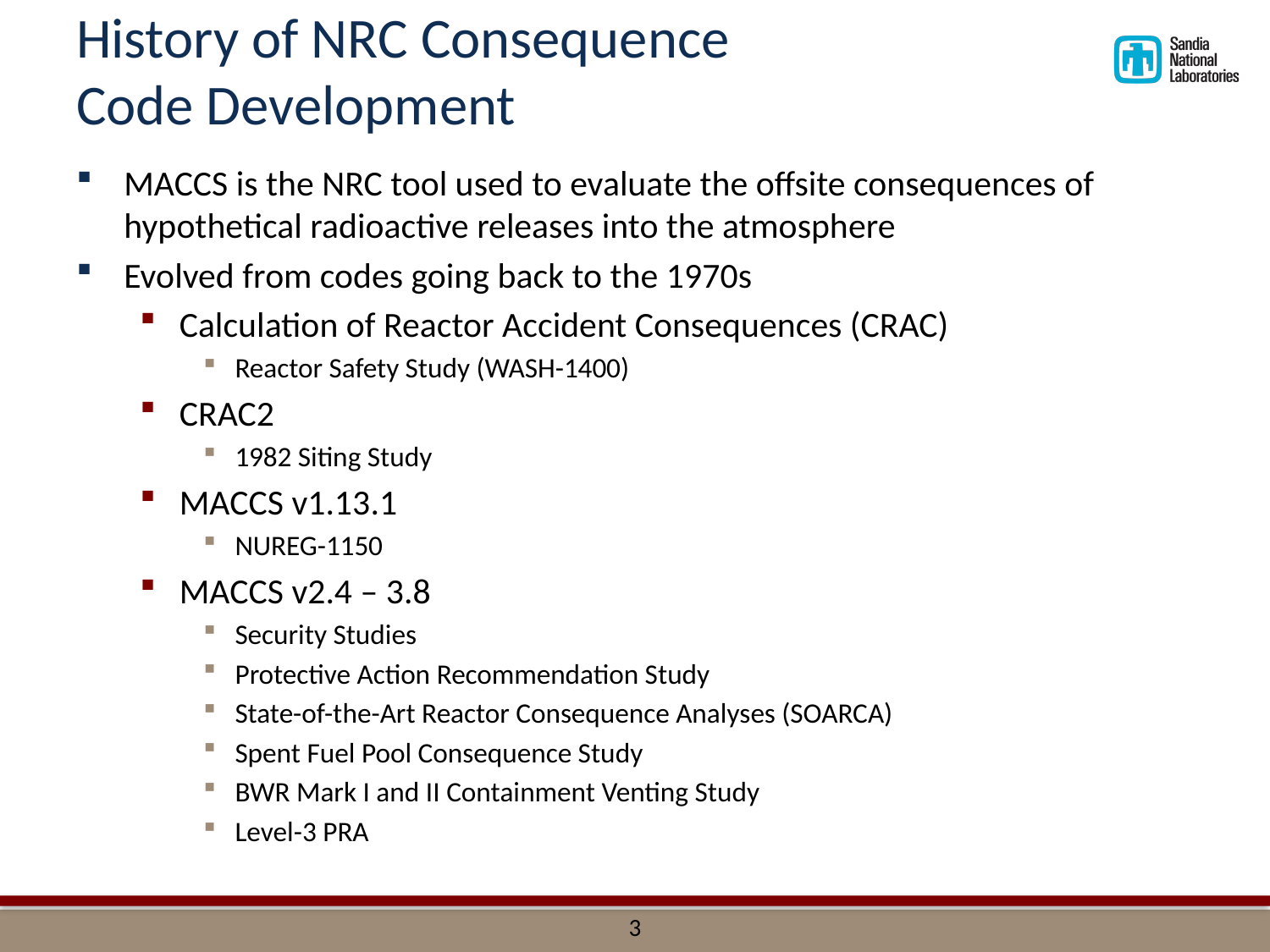

# History of NRC Consequence Code Development
MACCS is the NRC tool used to evaluate the offsite consequences of hypothetical radioactive releases into the atmosphere
Evolved from codes going back to the 1970s
Calculation of Reactor Accident Consequences (CRAC)
Reactor Safety Study (WASH-1400)
CRAC2
1982 Siting Study
MACCS v1.13.1
NUREG-1150
MACCS v2.4 – 3.8
Security Studies
Protective Action Recommendation Study
State-of-the-Art Reactor Consequence Analyses (SOARCA)
Spent Fuel Pool Consequence Study
BWR Mark I and II Containment Venting Study
Level-3 PRA
3